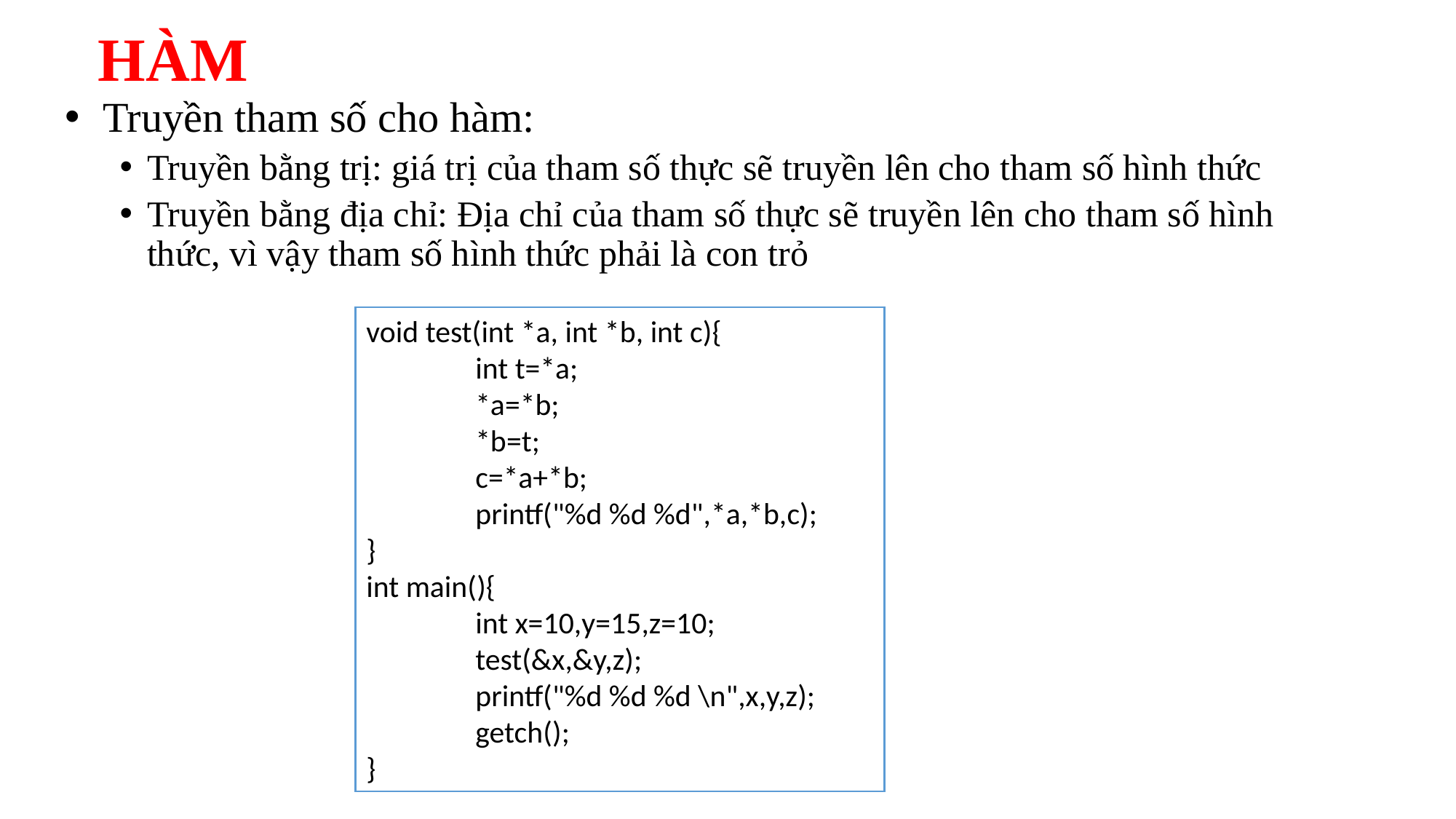

# HÀM
 Truyền tham số cho hàm:
Truyền bằng trị: giá trị của tham số thực sẽ truyền lên cho tham số hình thức
Truyền bằng địa chỉ: Địa chỉ của tham số thực sẽ truyền lên cho tham số hình thức, vì vậy tham số hình thức phải là con trỏ

void test(int *a, int *b, int c){
	int t=*a;
	*a=*b;
	*b=t;
	c=*a+*b;
	printf("%d %d %d",*a,*b,c);
}
int main(){
	int x=10,y=15,z=10;
	test(&x,&y,z);
	printf("%d %d %d \n",x,y,z);
	getch();
}